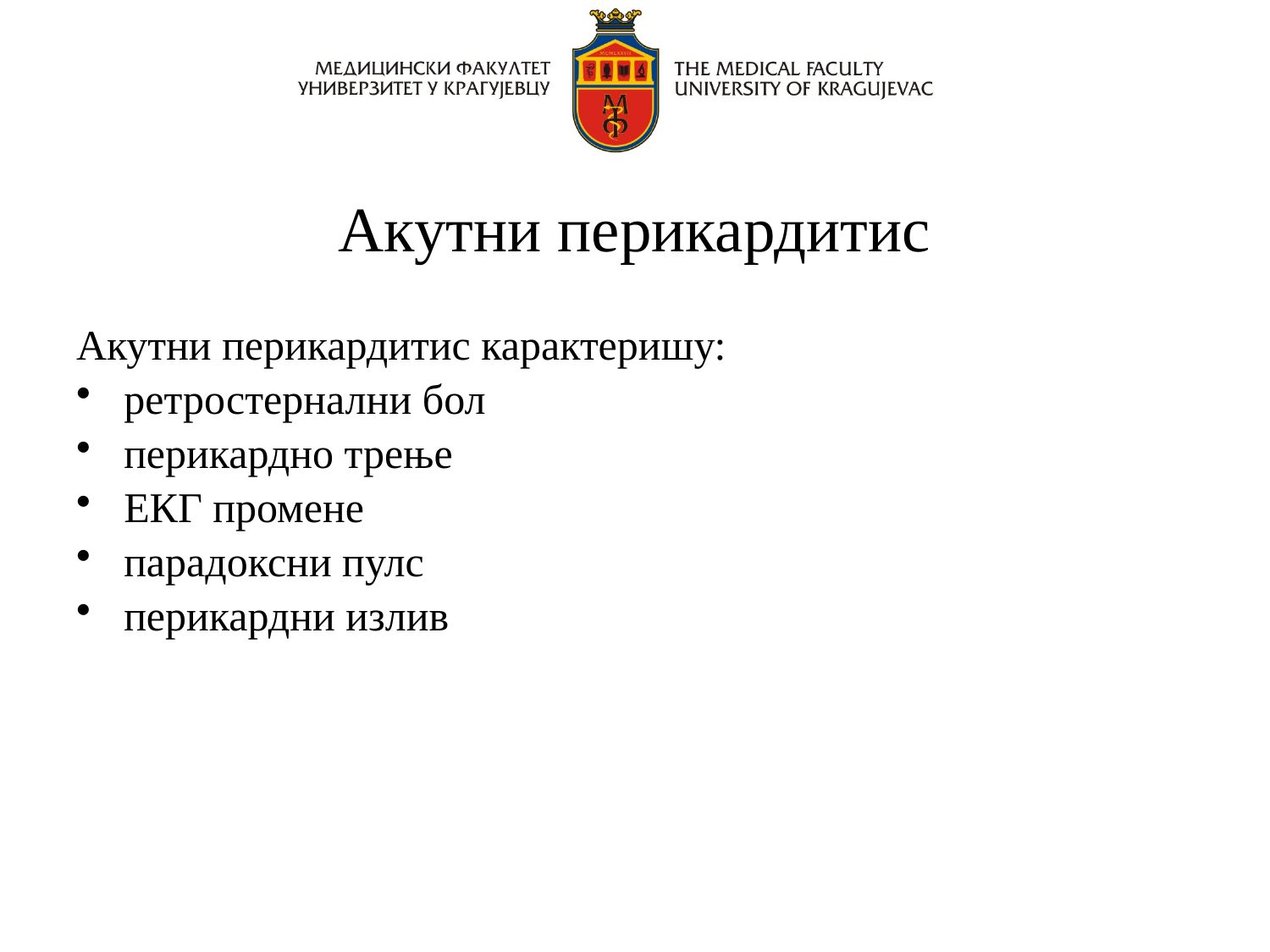

# Акутни перикардитис
Акутни перикардитис карактеришу:
ретростернални бол
перикардно трење
ЕКГ промене
парадоксни пулс
перикардни излив